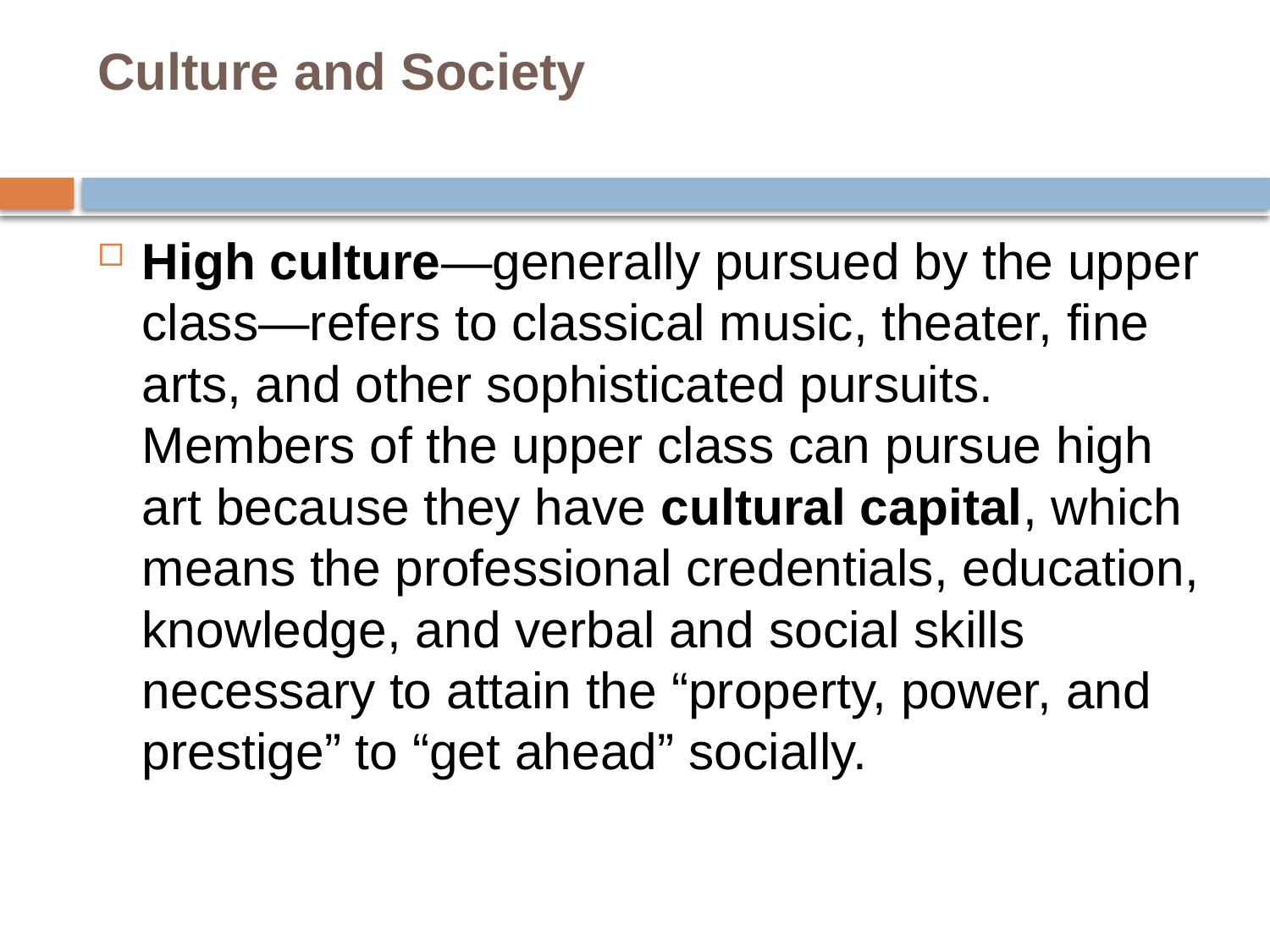

# Culture and Society
High culture—generally pursued by the upper class—refers to classical music, theater, fine arts, and other sophisticated pursuits. Members of the upper class can pursue high art because they have cultural capital, which means the professional credentials, education, knowledge, and verbal and social skills necessary to attain the “property, power, and prestige” to “get ahead” socially.